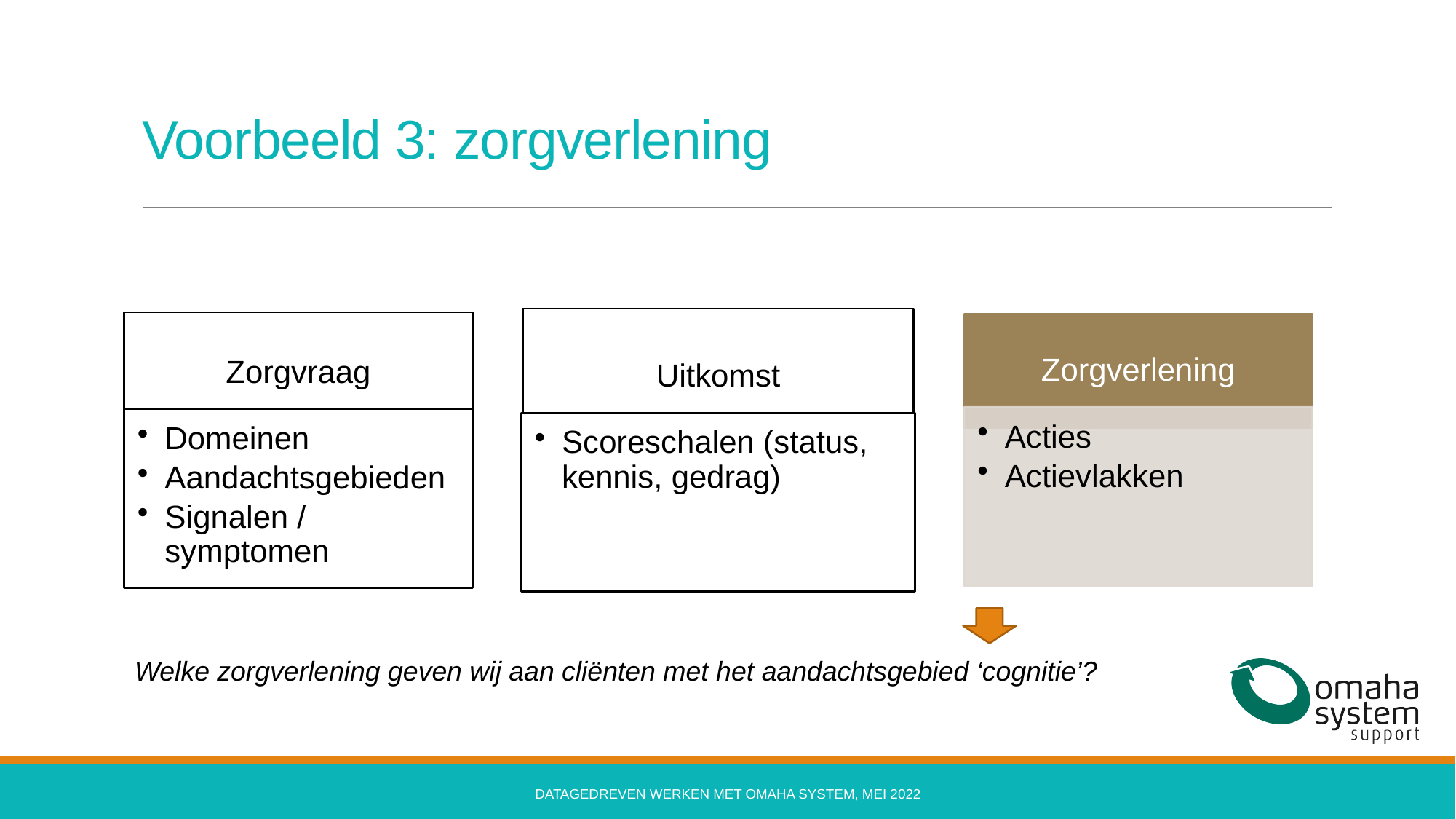

# Voorbeeld 3: zorgverlening
Zorgvraag
Domeinen
Aandachtsgebieden
Signalen / symptomen
Uitkomst
Scoreschalen (status, kennis, gedrag)
Zorgverlening
Acties
Actievlakken

Welke zorgverlening geven wij aan cliënten met het aandachtsgebied ‘cognitie’?
Datagedreven werken met Omaha System, mei 2022